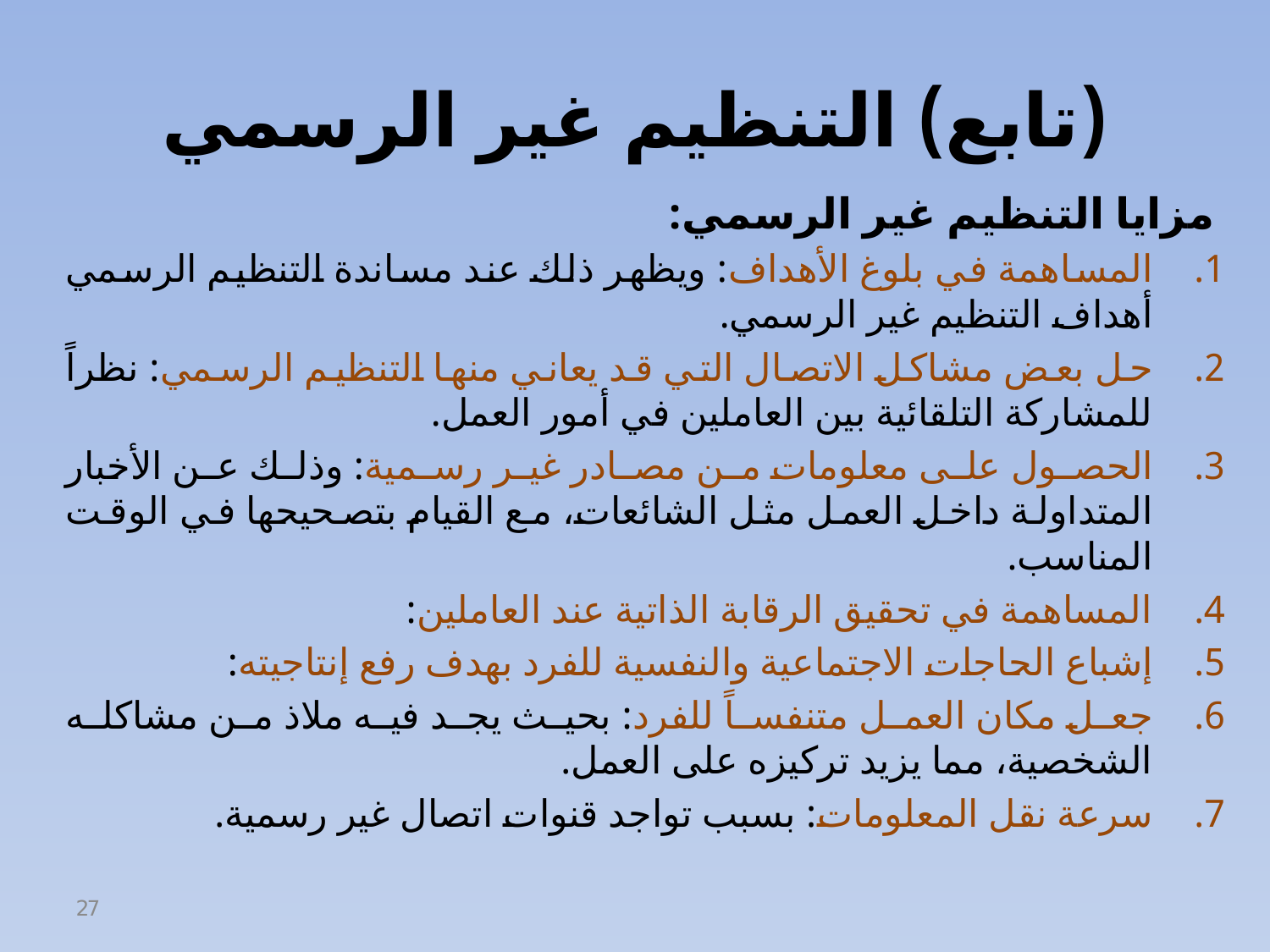

# (تابع) التنظيم غير الرسمي
مزايا التنظيم غير الرسمي:
المساهمة في بلوغ الأهداف: ويظهر ذلك عند مساندة التنظيم الرسمي أهداف التنظيم غير الرسمي.
حل بعض مشاكل الاتصال التي قد يعاني منها التنظيم الرسمي: نظراً للمشاركة التلقائية بين العاملين في أمور العمل.
الحصول على معلومات من مصادر غير رسمية: وذلك عن الأخبار المتداولة داخل العمل مثل الشائعات، مع القيام بتصحيحها في الوقت المناسب.
المساهمة في تحقيق الرقابة الذاتية عند العاملين:
إشباع الحاجات الاجتماعية والنفسية للفرد بهدف رفع إنتاجيته:
جعل مكان العمل متنفساً للفرد: بحيث يجد فيه ملاذ من مشاكله الشخصية، مما يزيد تركيزه على العمل.
سرعة نقل المعلومات: بسبب تواجد قنوات اتصال غير رسمية.

27